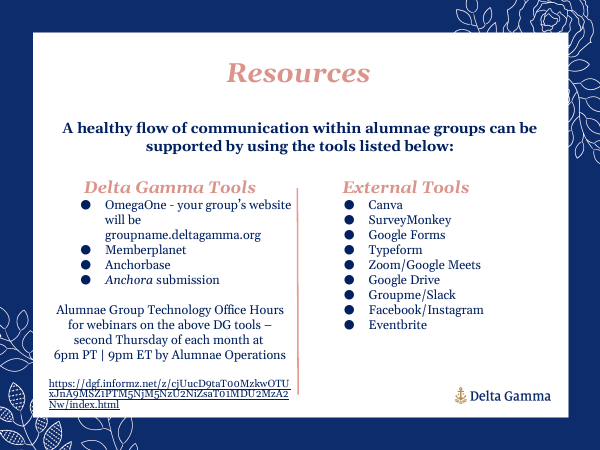

Resources
A healthy flow of communication within alumnae groups can be supported by using the tools listed below:

Delta Gamma Tools
OmegaOne - your group’s website will be groupname.deltagamma.org
Memberplanet
Anchorbase
Anchora submission

Alumnae Group Technology Office Hours for webinars on the above DG tools – second Thursday of each month at
6pm PT | 9pm ET by Alumnae Operations
https://dgf.informz.net/z/cjUucD9taT00MzkwOTUxJnA9MSZ1PTM5NjM5NzU2NiZsaT01MDU2MzA2Nw/index.html

       External Tools
Canva
SurveyMonkey
Google Forms
Typeform
Zoom/Google Meets
Google Drive
Groupme/Slack
Facebook/Instagram
Eventbrite